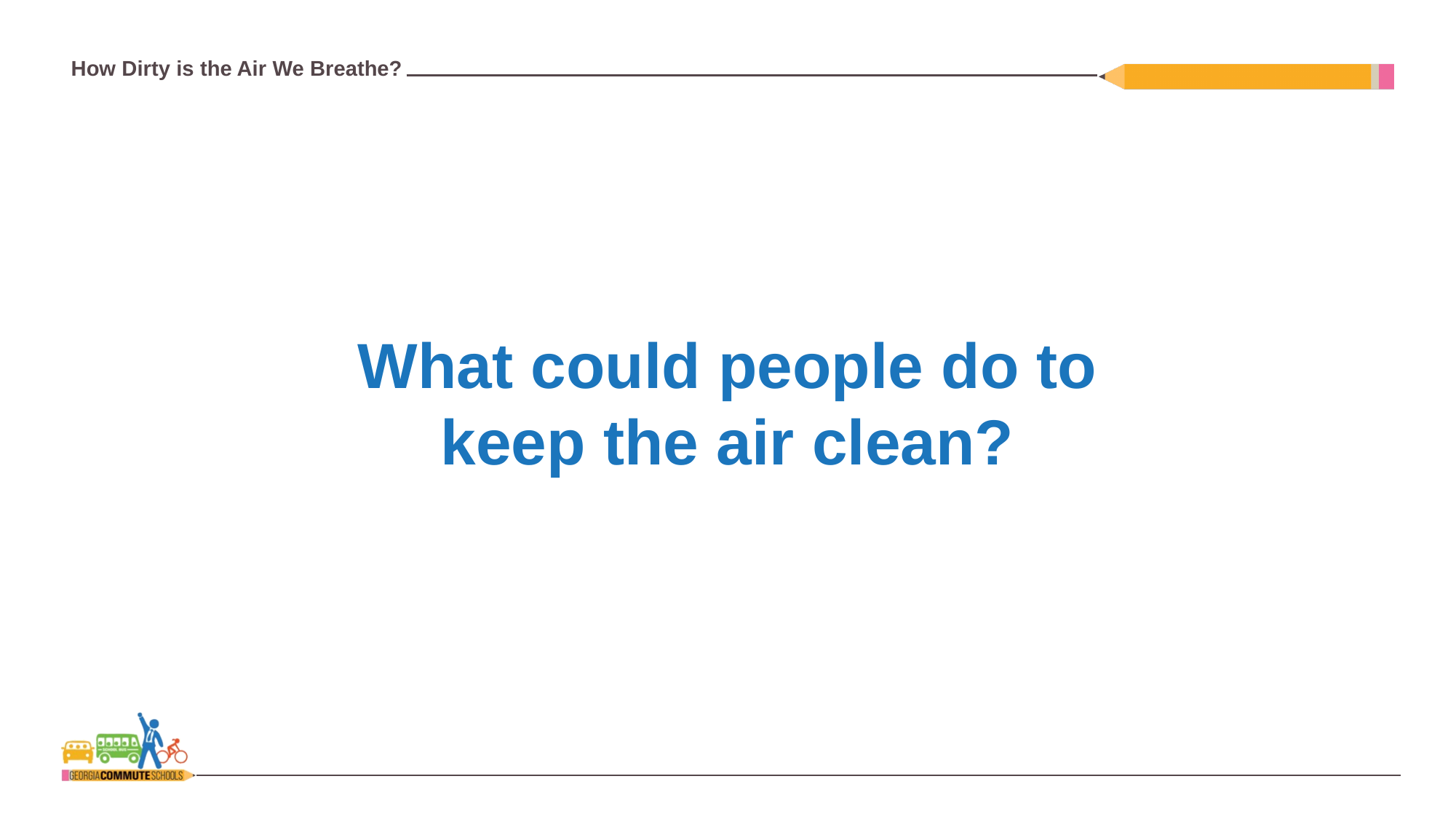

What could people do to keep the air clean?